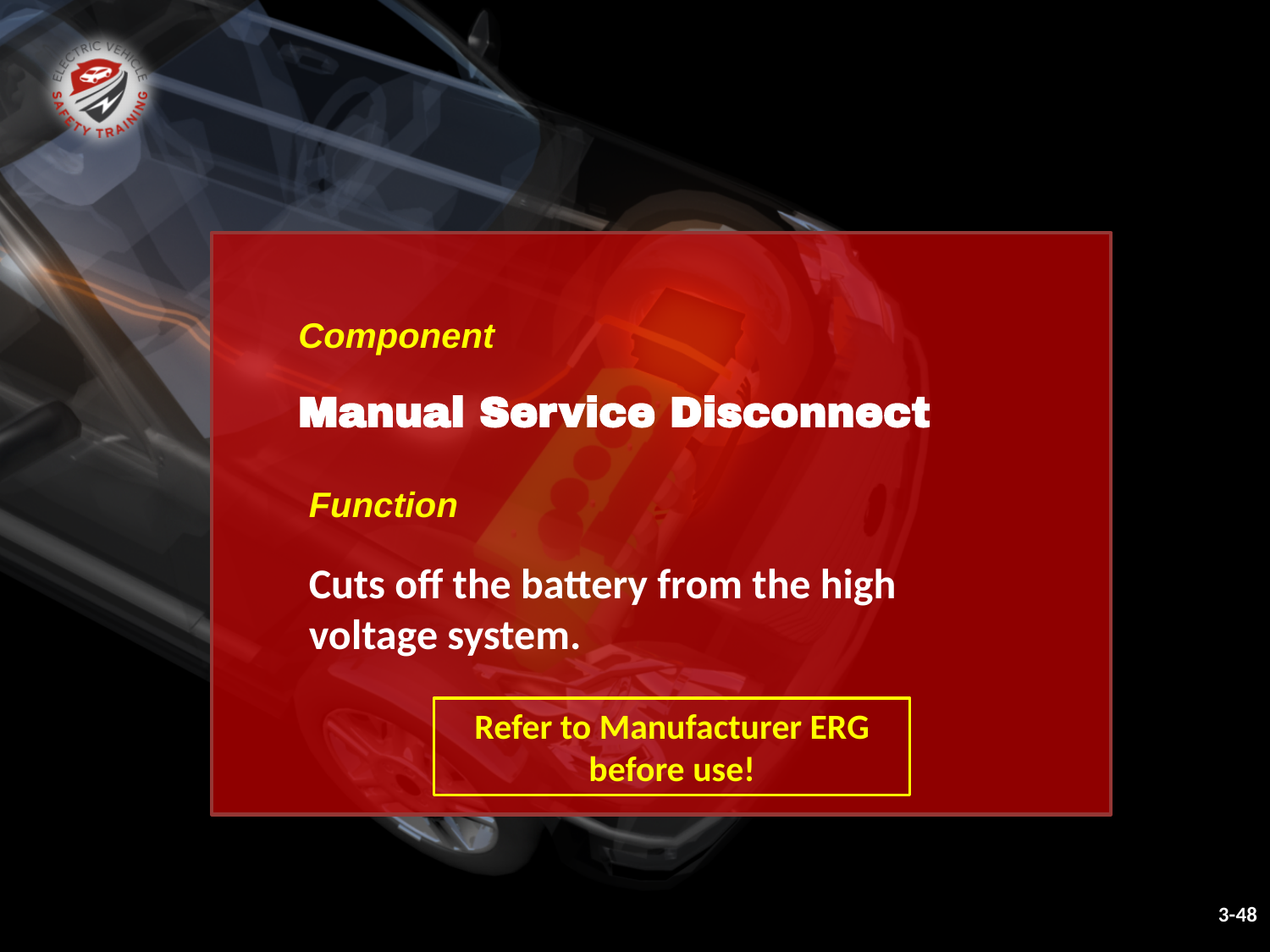

Component
Manual Service Disconnect
Function
Cuts off the battery from the high voltage system.
Refer to Manufacturer ERG before use!
3-48